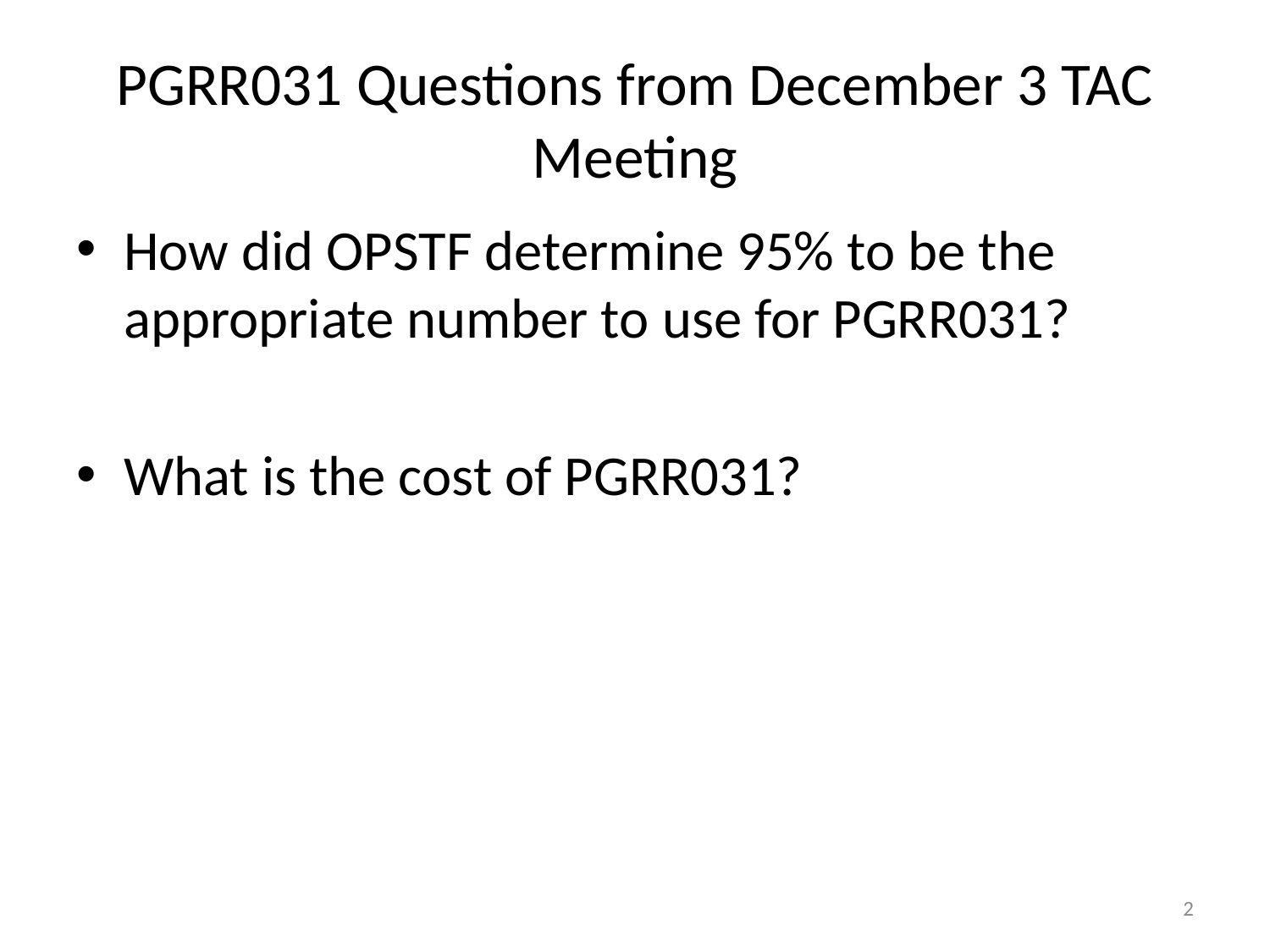

# PGRR031 Questions from December 3 TAC Meeting
How did OPSTF determine 95% to be the appropriate number to use for PGRR031?

What is the cost of PGRR031?
2